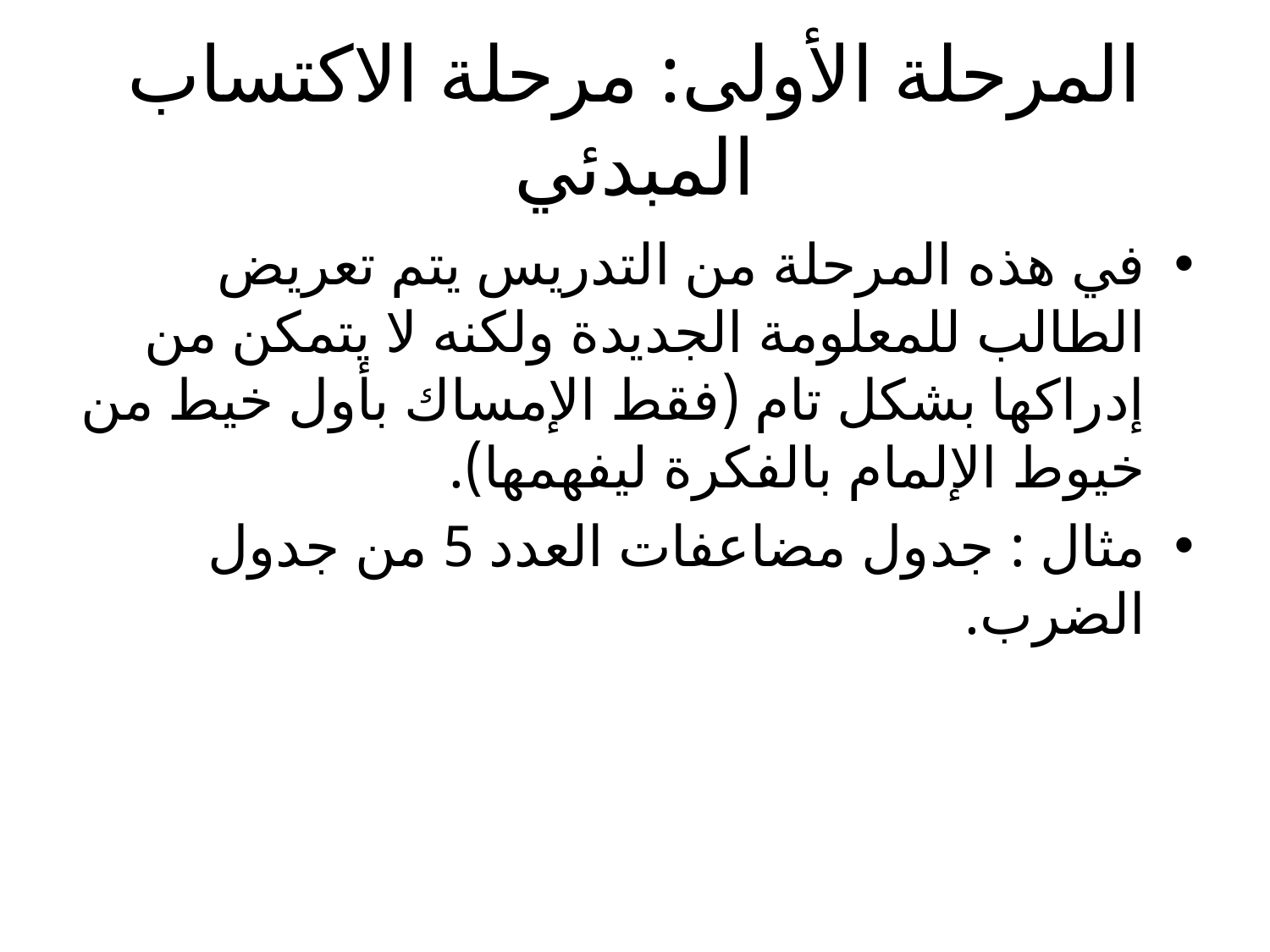

# المرحلة الأولى: مرحلة الاكتساب المبدئي
في هذه المرحلة من التدريس يتم تعريض الطالب للمعلومة الجديدة ولكنه لا يتمكن من إدراكها بشكل تام (فقط الإمساك بأول خيط من خيوط الإلمام بالفكرة ليفهمها).
مثال : جدول مضاعفات العدد 5 من جدول الضرب.